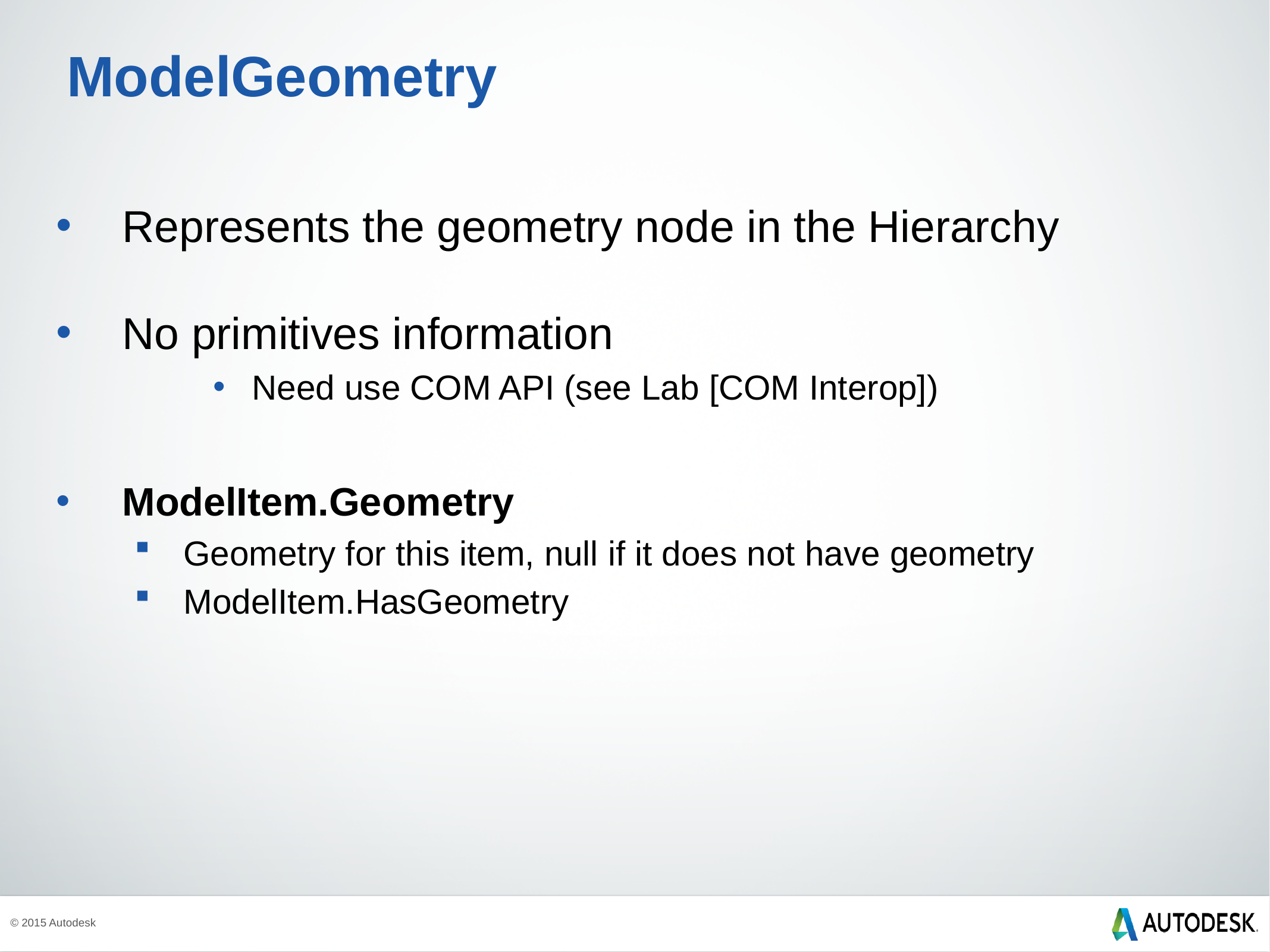

# ModelGeometry
Represents the geometry node in the Hierarchy

No primitives information
Need use COM API (see Lab [COM Interop])

ModelItem.Geometry
Geometry for this item, null if it does not have geometry
ModelItem.HasGeometry